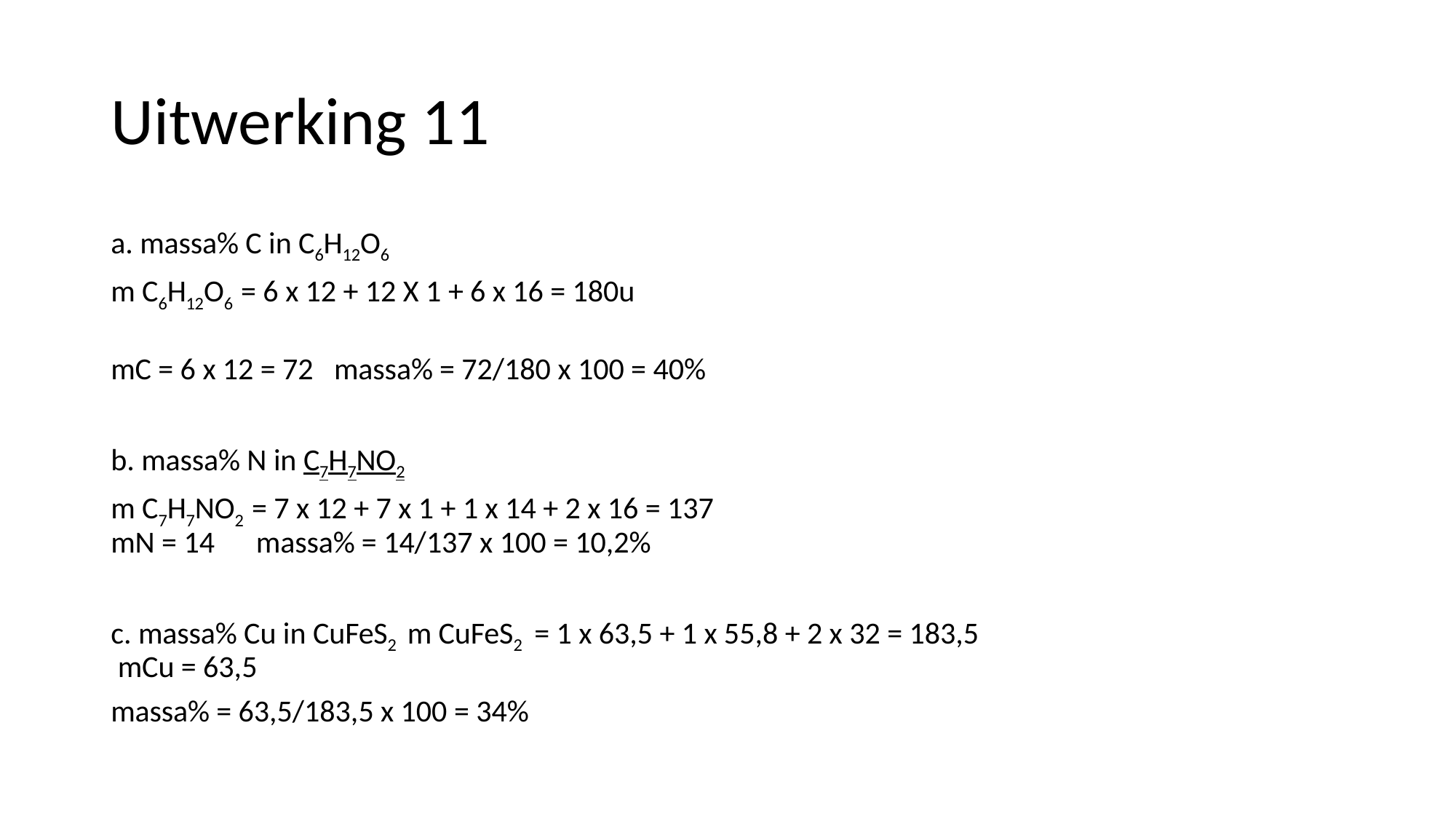

# Uitwerking 11
a. massa% C in C6H12O6
m C6H12O6  = 6 x 12 + 12 X 1 + 6 x 16 = 180u
mC = 6 x 12 = 72   massa% = 72/180 x 100 = 40%

b. massa% N in C7H7NO2
m C7H7NO2  = 7 x 12 + 7 x 1 + 1 x 14 + 2 x 16 = 137
mN = 14      massa% = 14/137 x 100 = 10,2%

c. massa% Cu in CuFeS2  m CuFeS2   = 1 x 63,5 + 1 x 55,8 + 2 x 32 = 183,5
 mCu = 63,5
massa% = 63,5/183,5 x 100 = 34%